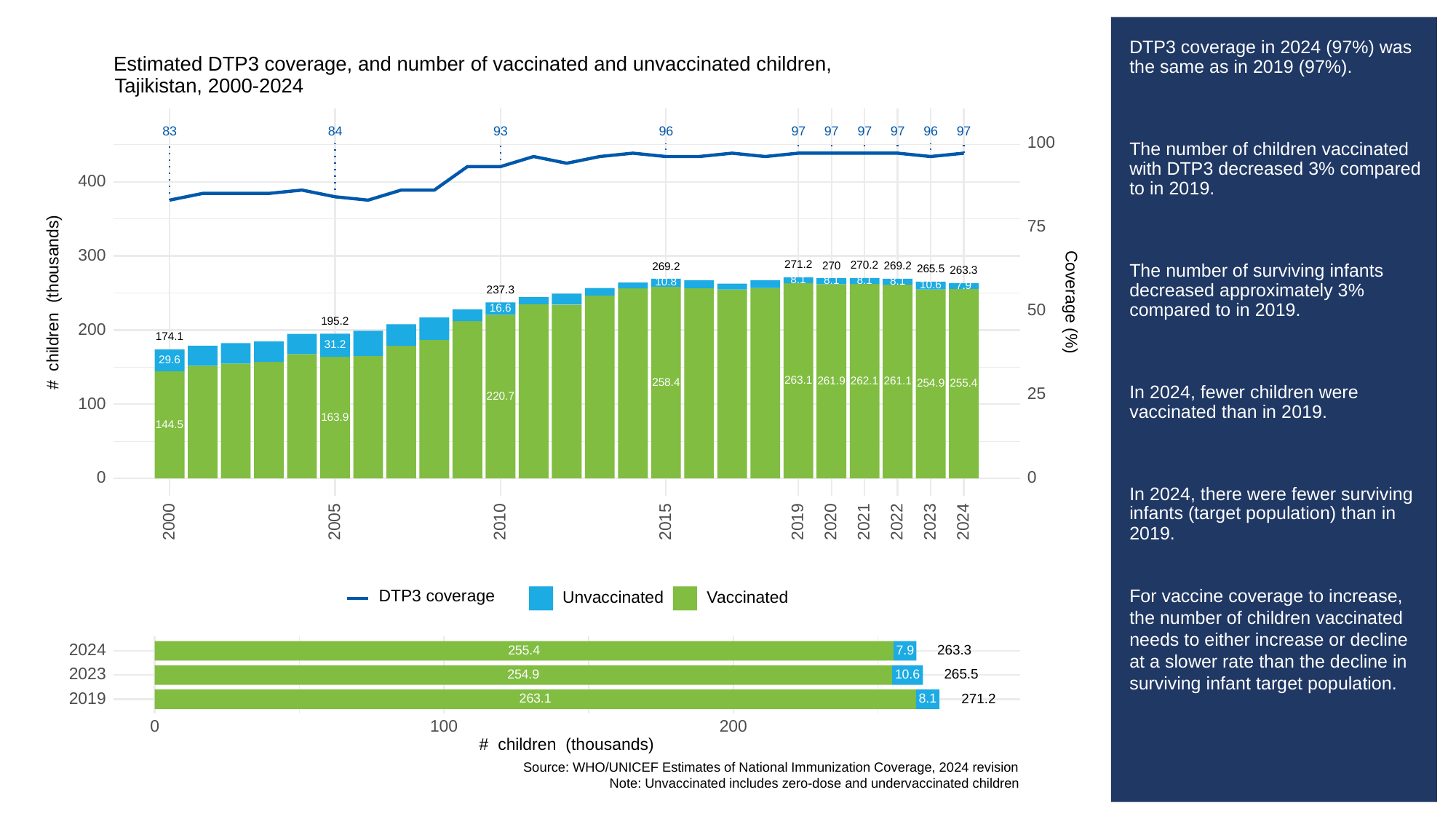

# DTP3 coverage in 2024 (97%) was the same as in 2019 (97%).

The number of children vaccinated with DTP3 decreased 3% compared to in 2019.

The number of surviving infants decreased approximately 3% compared to in 2019.

In 2024, fewer children were vaccinated than in 2019.

In 2024, there were fewer surviving infants (target population) than in 2019.

For vaccine coverage to increase, the number of children vaccinated needs to either increase or decline at a slower rate than the decline in surviving infant target population.

Estimated DTP3 coverage, and number of vaccinated and unvaccinated children,
Tajikistan, 2000-2024

83
93
84
96
97
97
97
97
96
97
100

400

75
300

271.2
270.2
270
269.2
269.2
265.5
263.3
8.1
8.1
8.1

8.1

10.8

10.6

7.9

237.3

#  children  (thousands)
Coverage (%)

16.6
50

195.2

200

174.1

31.2

29.6

263.1
262.1
261.9
261.1
258.4
255.4
254.9
25
220.7
100

163.9
144.5

0
0

2023
2000
2005
2010
2015
2019
2020
2021
2022
2024

DTP3 coverage
Unvaccinated
Vaccinated

2024
263.3
255.4
7.9

2023
265.5
254.9
10.6

2019
271.2
263.1
8.1

0
100
200
#  children  (thousands)
Source: WHO/UNICEF Estimates of National Immunization Coverage, 2024 revision
Note: Unvaccinated includes zero-dose and undervaccinated children